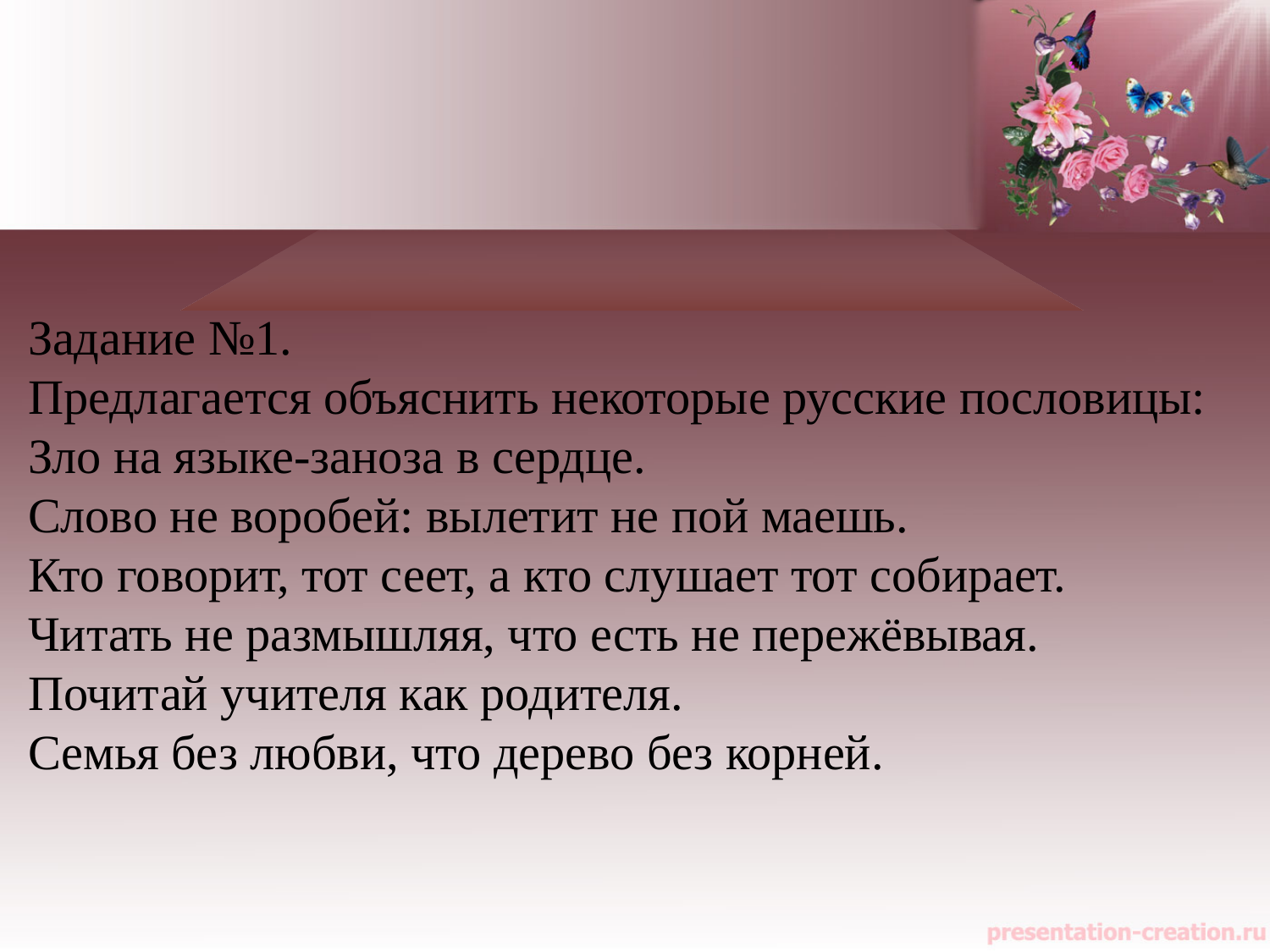

Задание №1.
Предлагается объяснить некоторые русские пословицы:
Зло на языке-заноза в сердце.
Слово не воробей: вылетит не пой маешь.
Кто говорит, тот сеет, а кто слушает тот собирает.
Читать не размышляя, что есть не пережёвывая.
Почитай учителя как родителя.
Семья без любви, что дерево без корней.